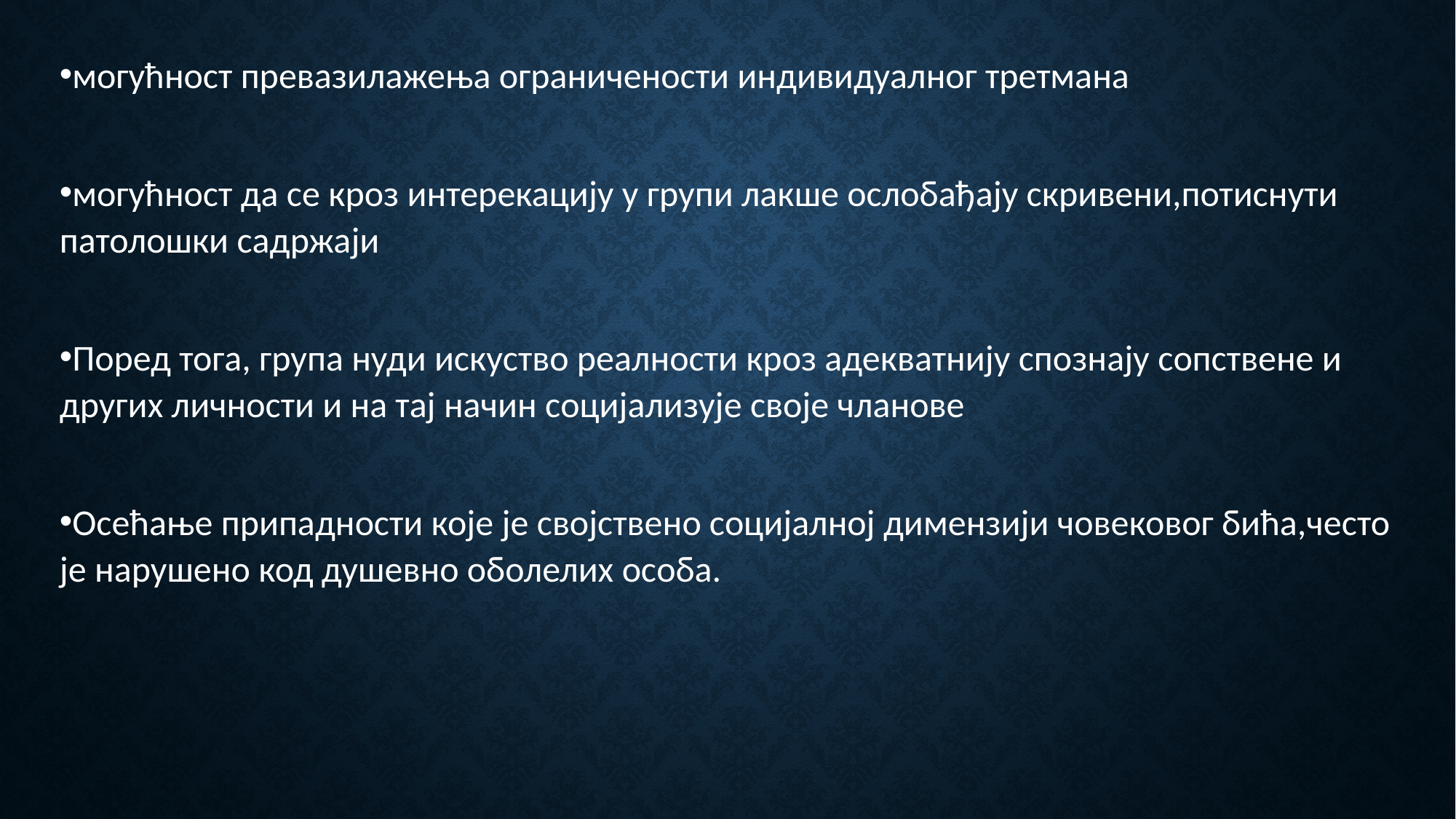

могућност превазилажења ограничености индивидуалног третмана

могућност да се кроз интерекацију у групи лакше ослобађају скривени,потиснути патолошки садржаји

Поред тога, група нуди искуство реалности кроз адекватнију спознају сопствене и других личности и на тај начин социјализује своје чланове

Осећање припадности које је својствено социјалној димензији човековог бића,често је нарушено код душевно оболелих особа.